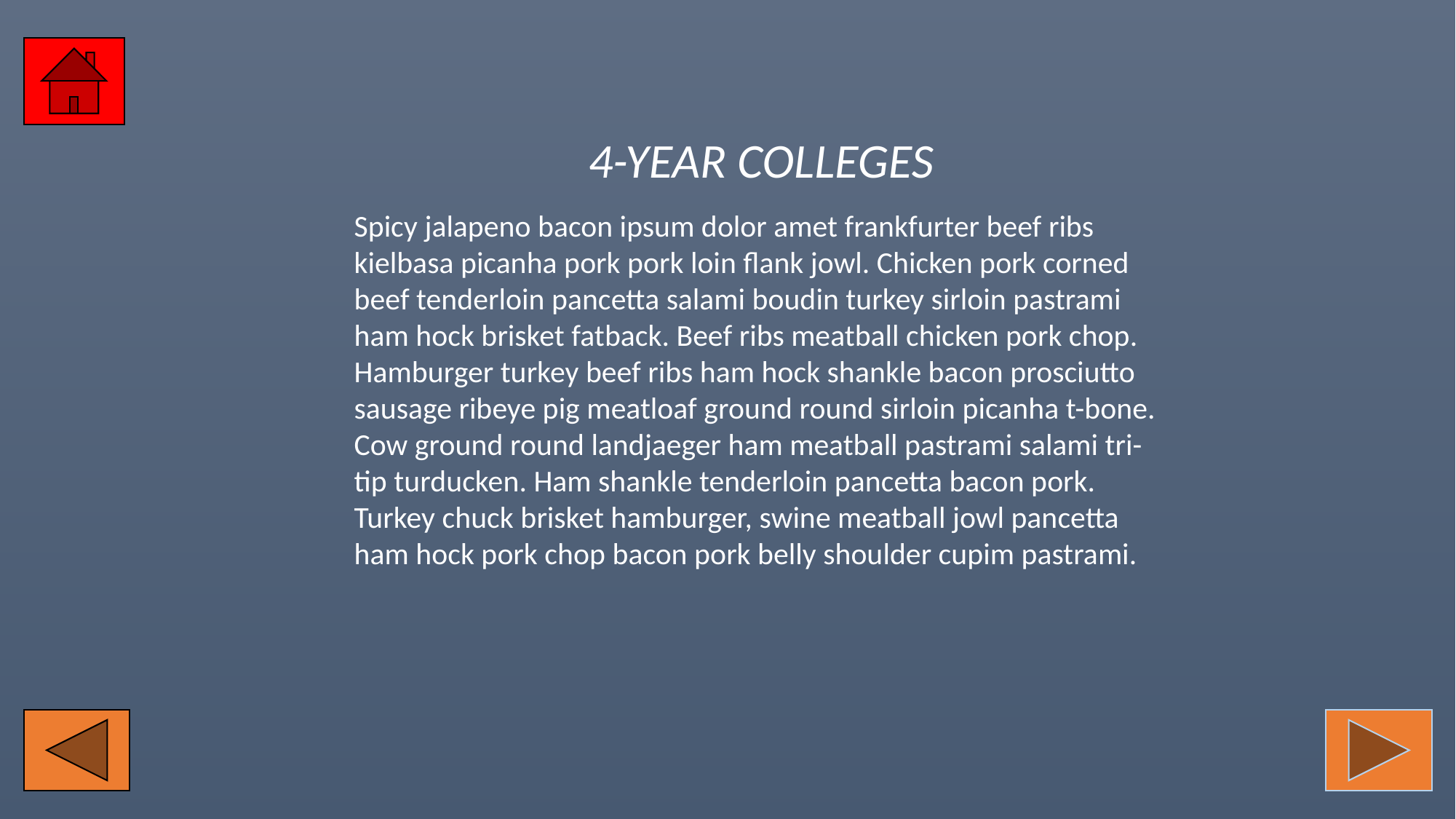

4-YEAR COLLEGES
Spicy jalapeno bacon ipsum dolor amet frankfurter beef ribs kielbasa picanha pork pork loin flank jowl. Chicken pork corned beef tenderloin pancetta salami boudin turkey sirloin pastrami ham hock brisket fatback. Beef ribs meatball chicken pork chop. Hamburger turkey beef ribs ham hock shankle bacon prosciutto sausage ribeye pig meatloaf ground round sirloin picanha t-bone. Cow ground round landjaeger ham meatball pastrami salami tri-tip turducken. Ham shankle tenderloin pancetta bacon pork. Turkey chuck brisket hamburger, swine meatball jowl pancetta ham hock pork chop bacon pork belly shoulder cupim pastrami.